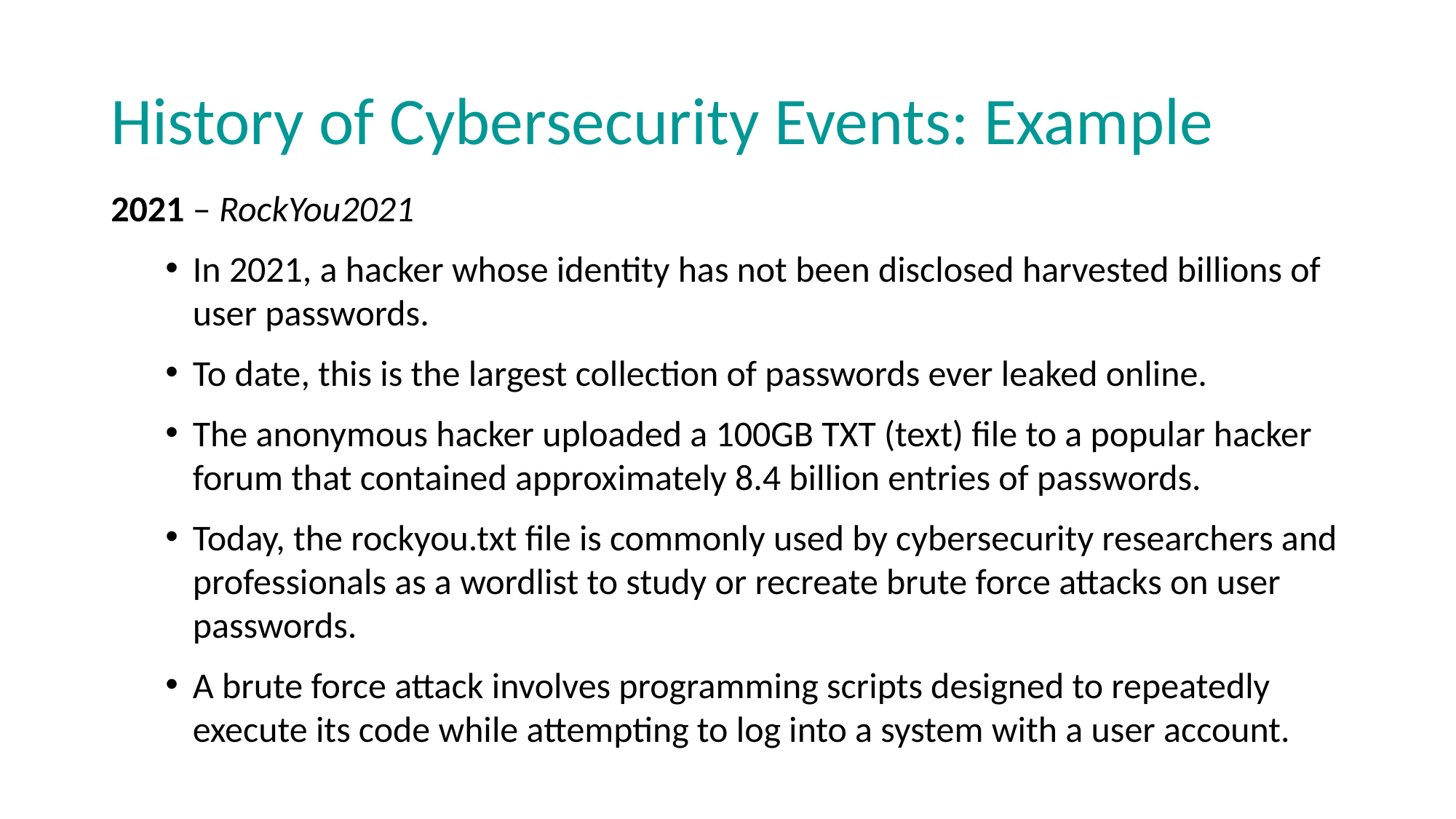

# History of Cybersecurity Events: Example
2021 – RockYou2021
In 2021, a hacker whose identity has not been disclosed harvested billions of user passwords.
To date, this is the largest collection of passwords ever leaked online.
The anonymous hacker uploaded a 100GB TXT (text) file to a popular hacker forum that contained approximately 8.4 billion entries of passwords.
Today, the rockyou.txt file is commonly used by cybersecurity researchers and professionals as a wordlist to study or recreate brute force attacks on user passwords.
A brute force attack involves programming scripts designed to repeatedly execute its code while attempting to log into a system with a user account.